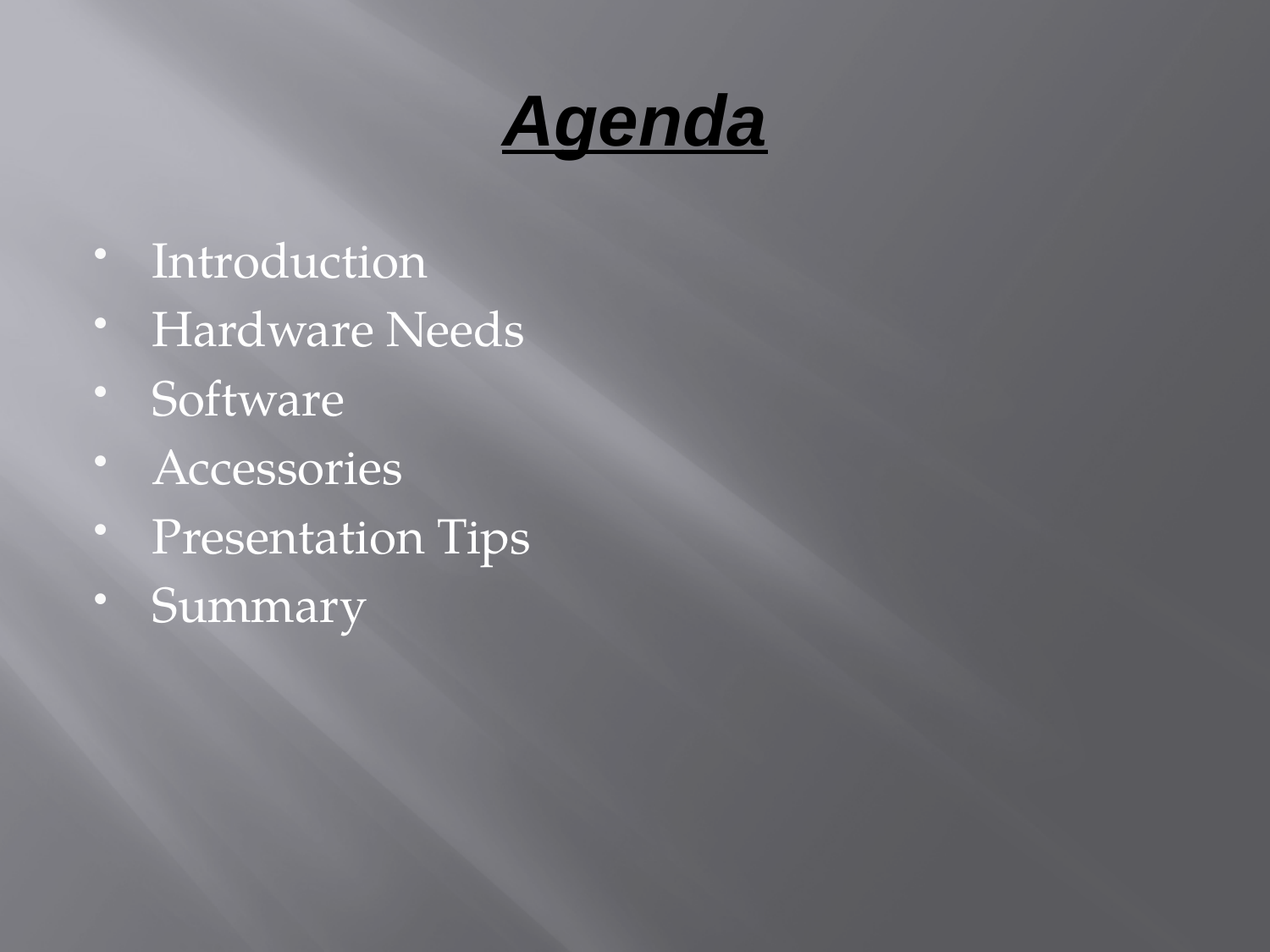

# Agenda
Introduction
Hardware Needs
Software
Accessories
Presentation Tips
Summary